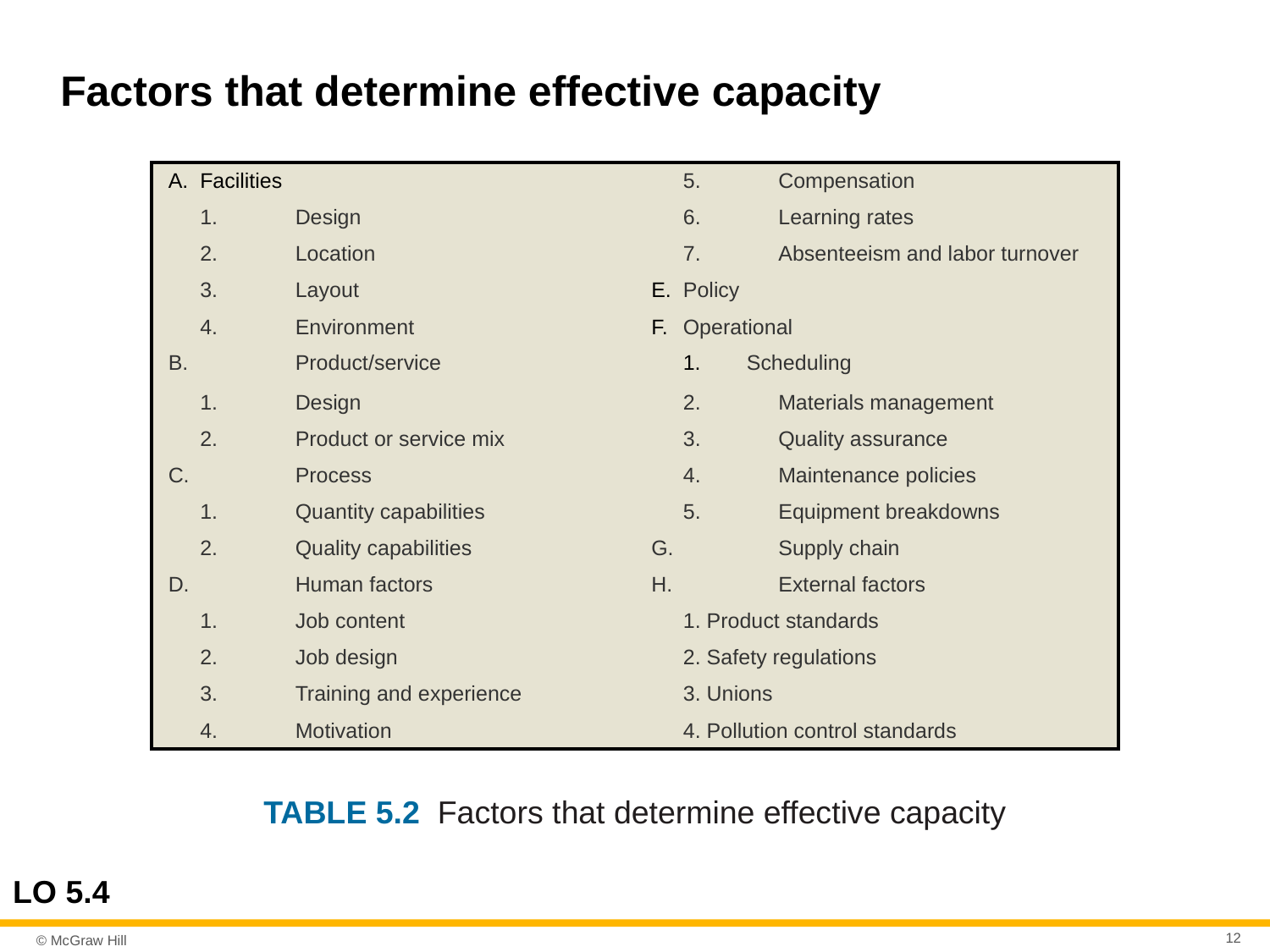

# Factors that determine effective capacity
| Facilities | 5. Compensation |
| --- | --- |
| 1. Design | 6. Learning rates |
| 2. Location | 7. Absenteeism and labor turnover |
| 3. Layout | Policy |
| 4. Environment | Operational |
| B. Product/service | Scheduling |
| 1. Design | 2. Materials management |
| 2. Product or service mix | 3. Quality assurance |
| C. Process | 4. Maintenance policies |
| 1. Quantity capabilities | 5. Equipment breakdowns |
| 2. Quality capabilities | G. Supply chain |
| D. Human factors | H. External factors |
| 1. Job content | 1. Product standards |
| 2. Job design | 2. Safety regulations |
| 3. Training and experience | 3. Unions |
| 4. Motivation | 4. Pollution control standards |
TABLE 5.2  Factors that determine effective capacity

LO 5.4